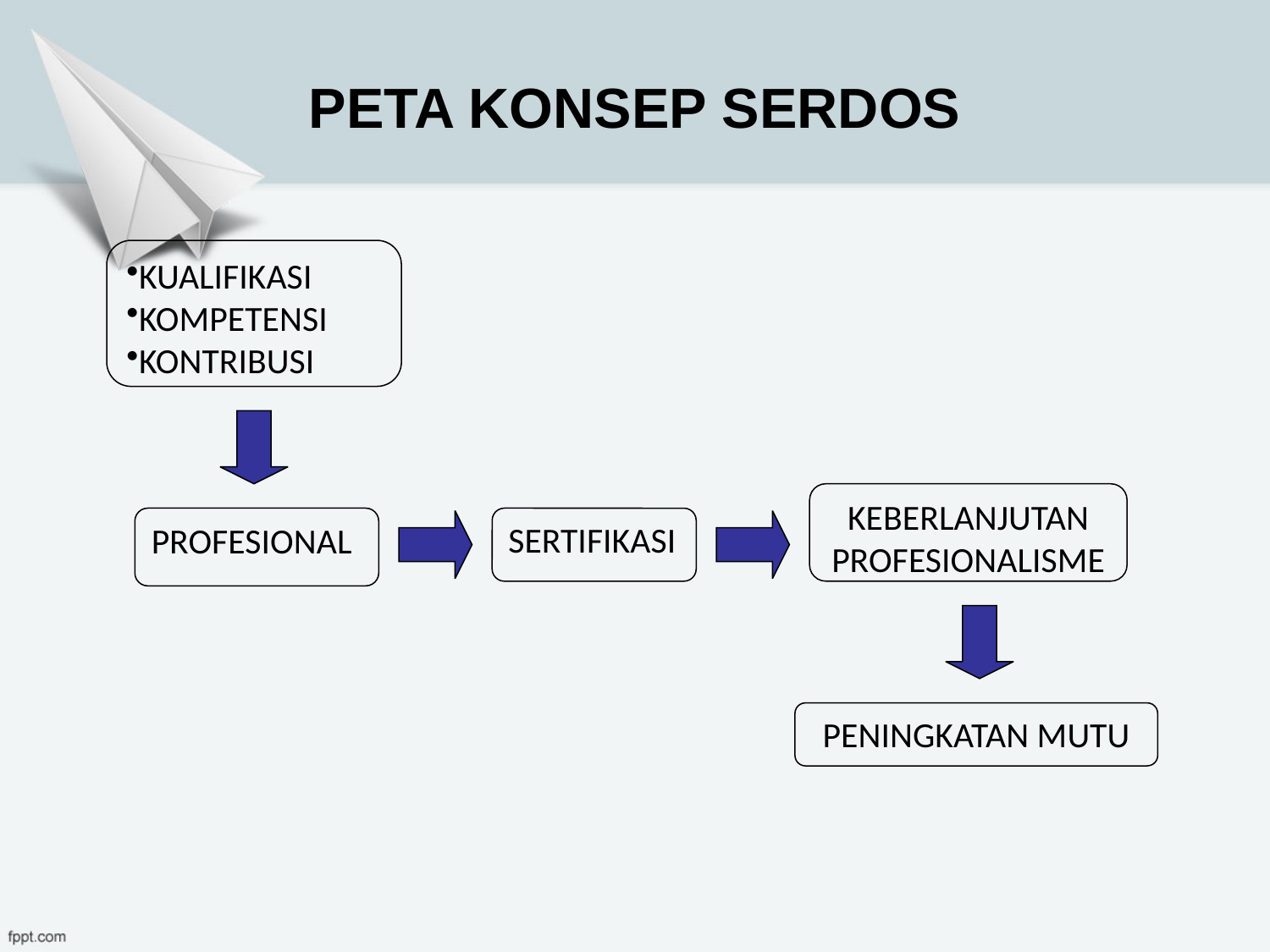

# PETA KONSEP SERDOS

KUALIFIKASI
KOMPETENSI
KONTRIBUSI

KEBERLANJUTAN PROFESIONALISME
PROFESIONAL

SERTIFIKASI

PENINGKATAN MUTU